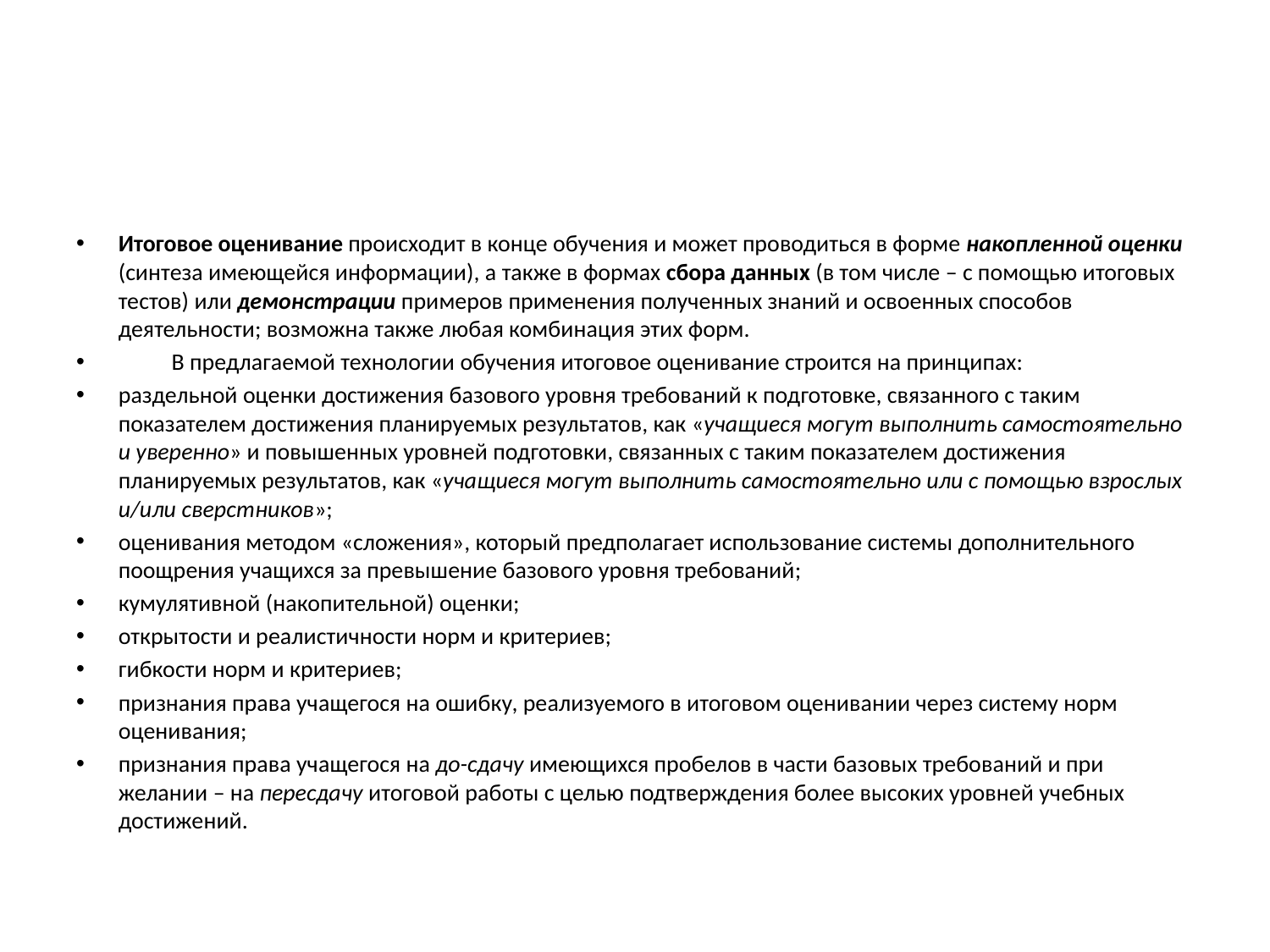

#
Итоговое оценивание происходит в конце обучения и может проводиться в форме накопленной оценки (синтеза имеющейся информации), а также в формах сбора данных (в том числе – с помощью итоговых тестов) или демонстрации примеров применения полученных знаний и освоенных способов деятельности; возможна также любая комбинация этих форм.
	В предлагаемой технологии обучения итоговое оценивание строится на принципах:
раздельной оценки достижения базового уровня требований к подготовке, связанного с таким показателем достижения планируемых результатов, как «учащиеся могут выполнить самостоятельно и уверенно» и повышенных уровней подготовки, связанных с таким показателем достижения планируемых результатов, как «учащиеся могут выполнить самостоятельно или с помощью взрослых и/или сверстников»;
оценивания методом «сложения», который предполагает использование системы дополнительного поощрения учащихся за превышение базового уровня требований;
кумулятивной (накопительной) оценки;
открытости и реалистичности норм и критериев;
гибкости норм и критериев;
признания права учащегося на ошибку, реализуемого в итоговом оценивании через систему норм оценивания;
признания права учащегося на до-сдачу имеющихся пробелов в части базовых требований и при желании – на пересдачу итоговой работы с целью подтверждения более высоких уровней учебных достижений.